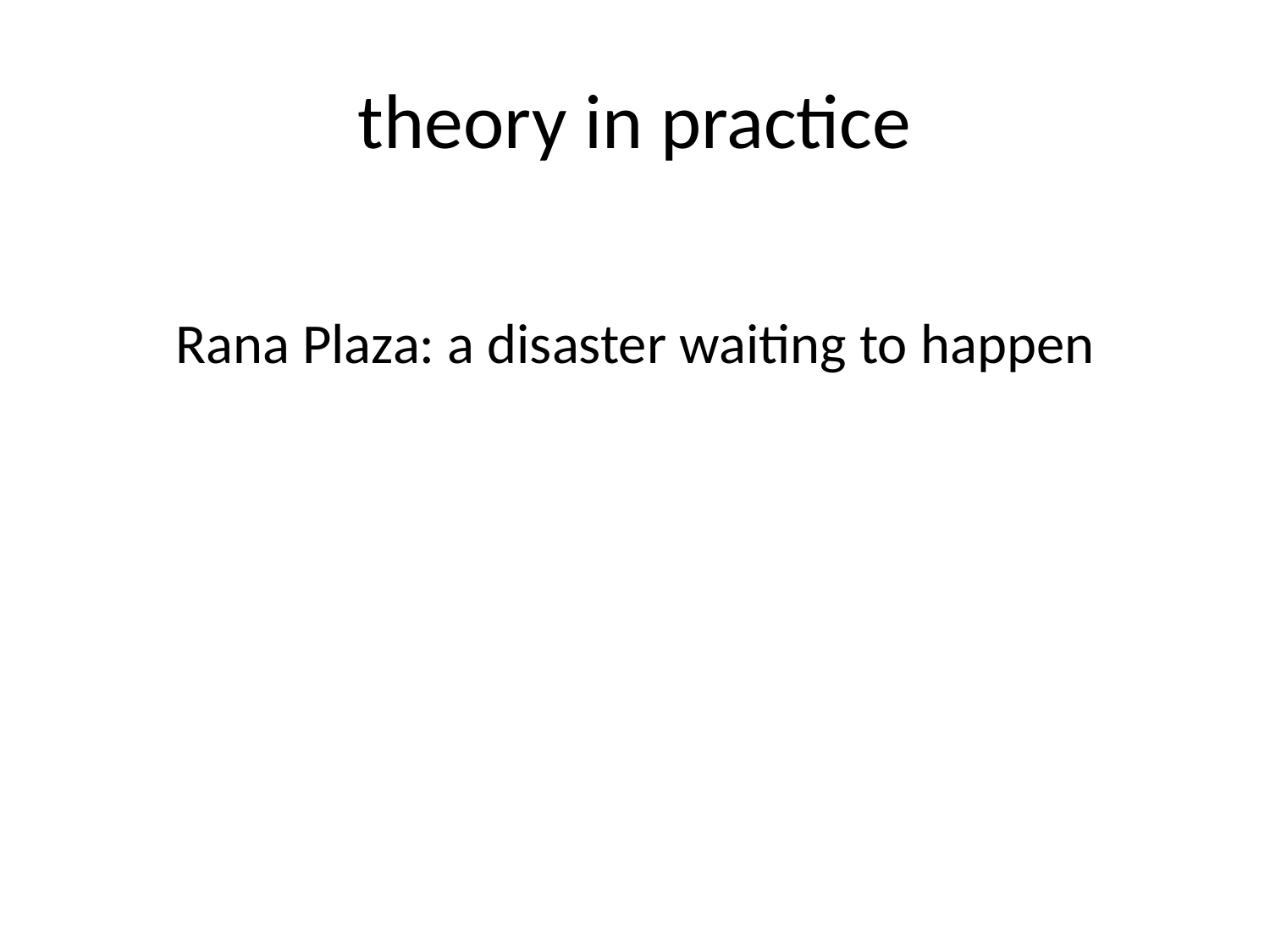

# theory in practice

Rana Plaza: a disaster waiting to happen